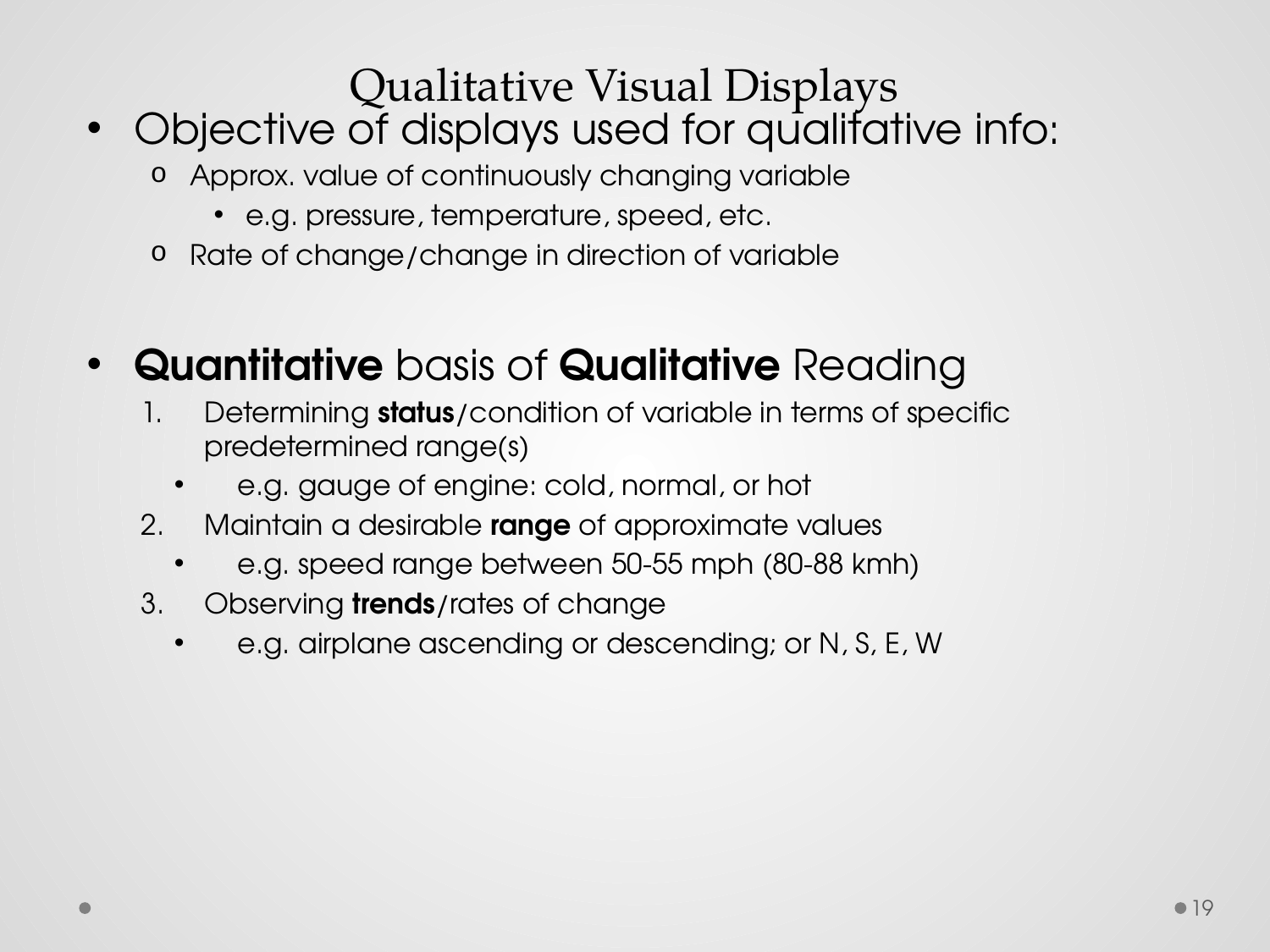

# Qualitative Visual Displays

Objective of displays used for qualitative info:
Approx. value of continuously changing variable
e.g. pressure, temperature, speed, etc.
Rate of change/change in direction of variable

Quantitative basis of Qualitative Reading
Determining status/condition of variable in terms of specific predetermined range(s)
e.g. gauge of engine: cold, normal, or hot
Maintain a desirable range of approximate values
e.g. speed range between 50-55 mph (80-88 kmh)
Observing trends/rates of change
e.g. airplane ascending or descending; or N, S, E, W

19